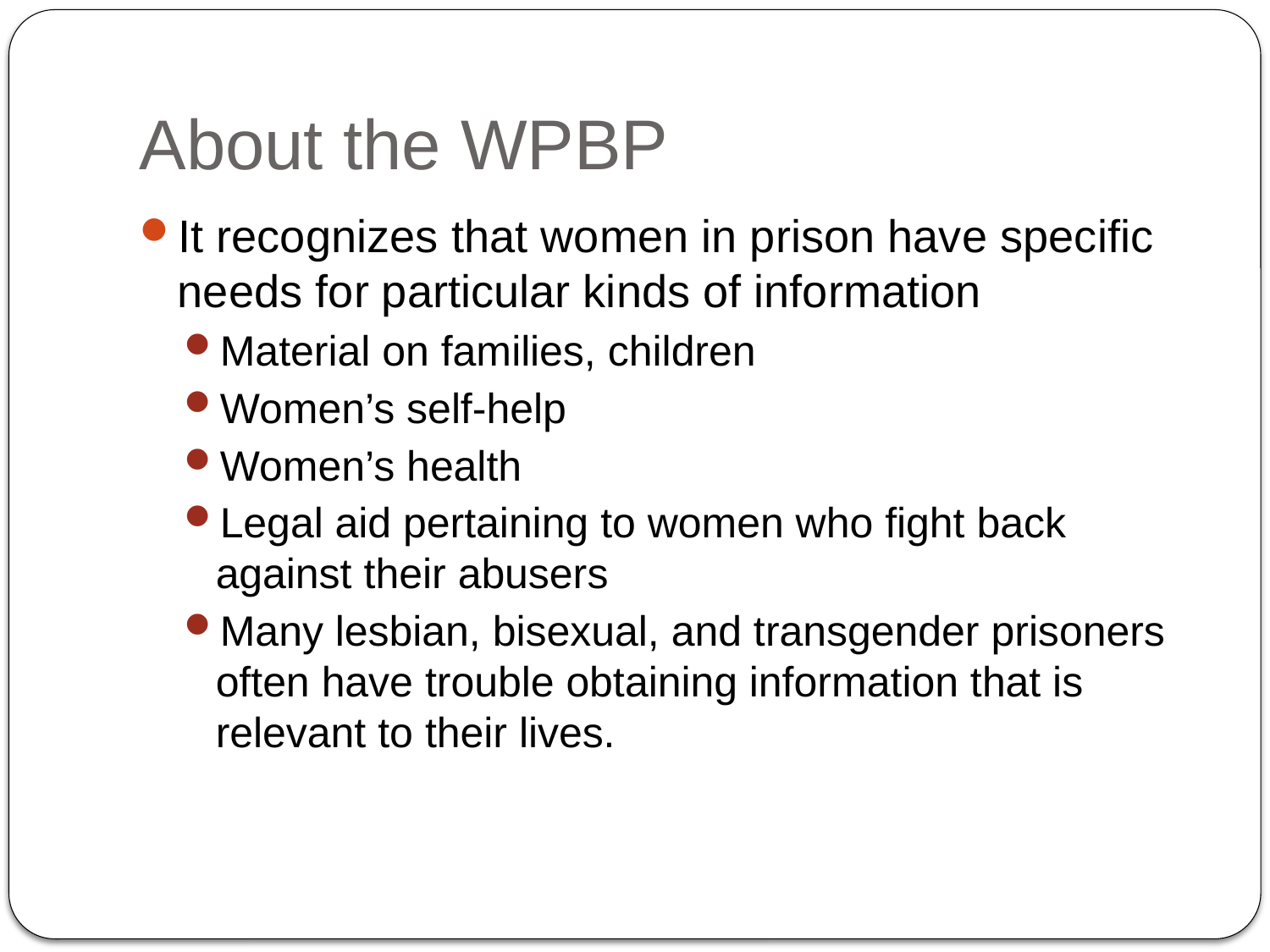

# About the WPBP
It recognizes that women in prison have specific needs for particular kinds of information
Material on families, children
Women’s self-help
Women’s health
Legal aid pertaining to women who fight back against their abusers
Many lesbian, bisexual, and transgender prisoners often have trouble obtaining information that is relevant to their lives.